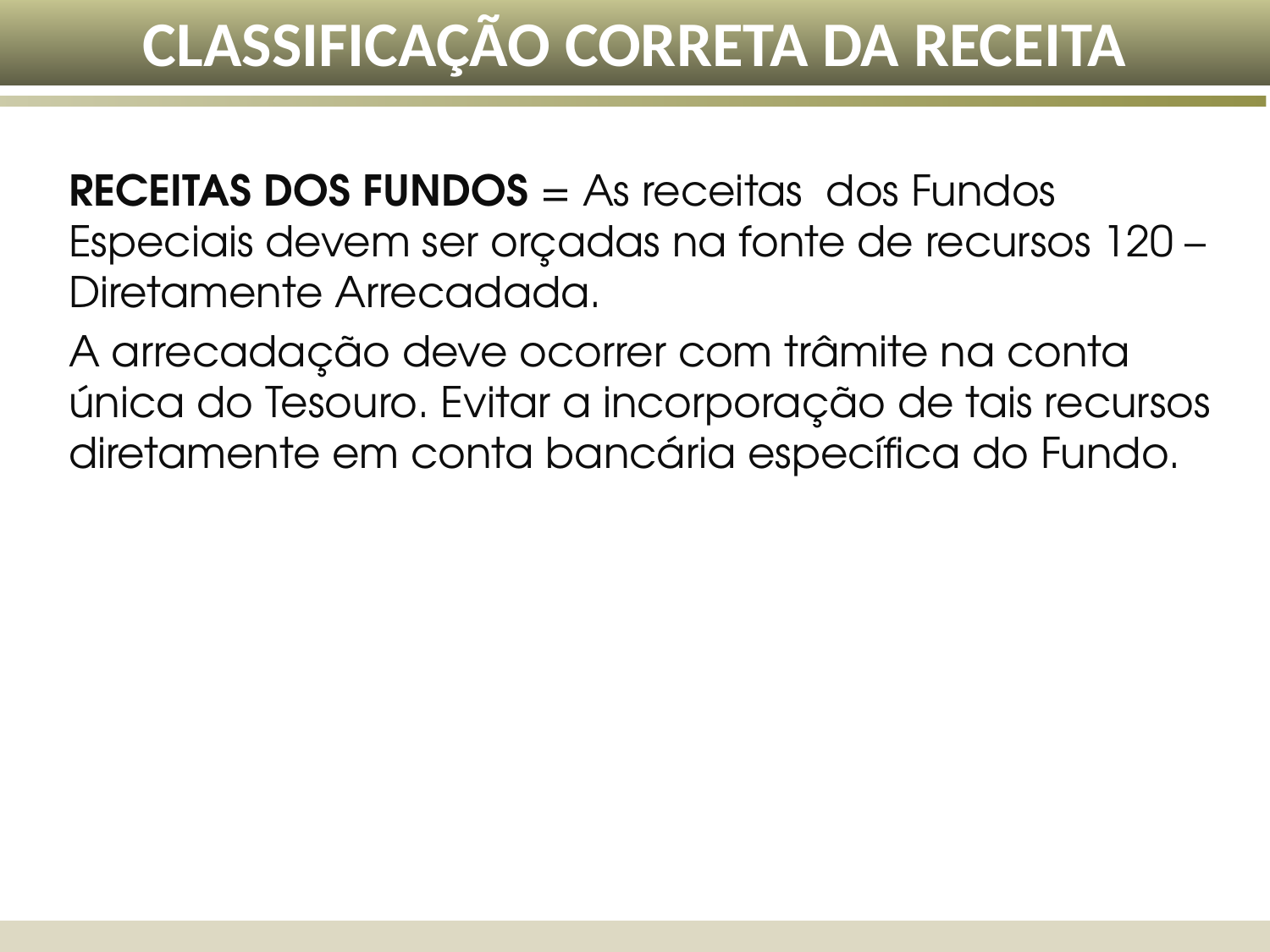

CLASSIFICAÇÃO CORRETA DA RECEITA

RECEITAS DOS FUNDOS = As receitas  dos Fundos Especiais devem ser orçadas na fonte de recursos 120 – Diretamente Arrecadada.
A arrecadação deve ocorrer com trâmite na conta única do Tesouro. Evitar a incorporação de tais recursos diretamente em conta bancária específica do Fundo.